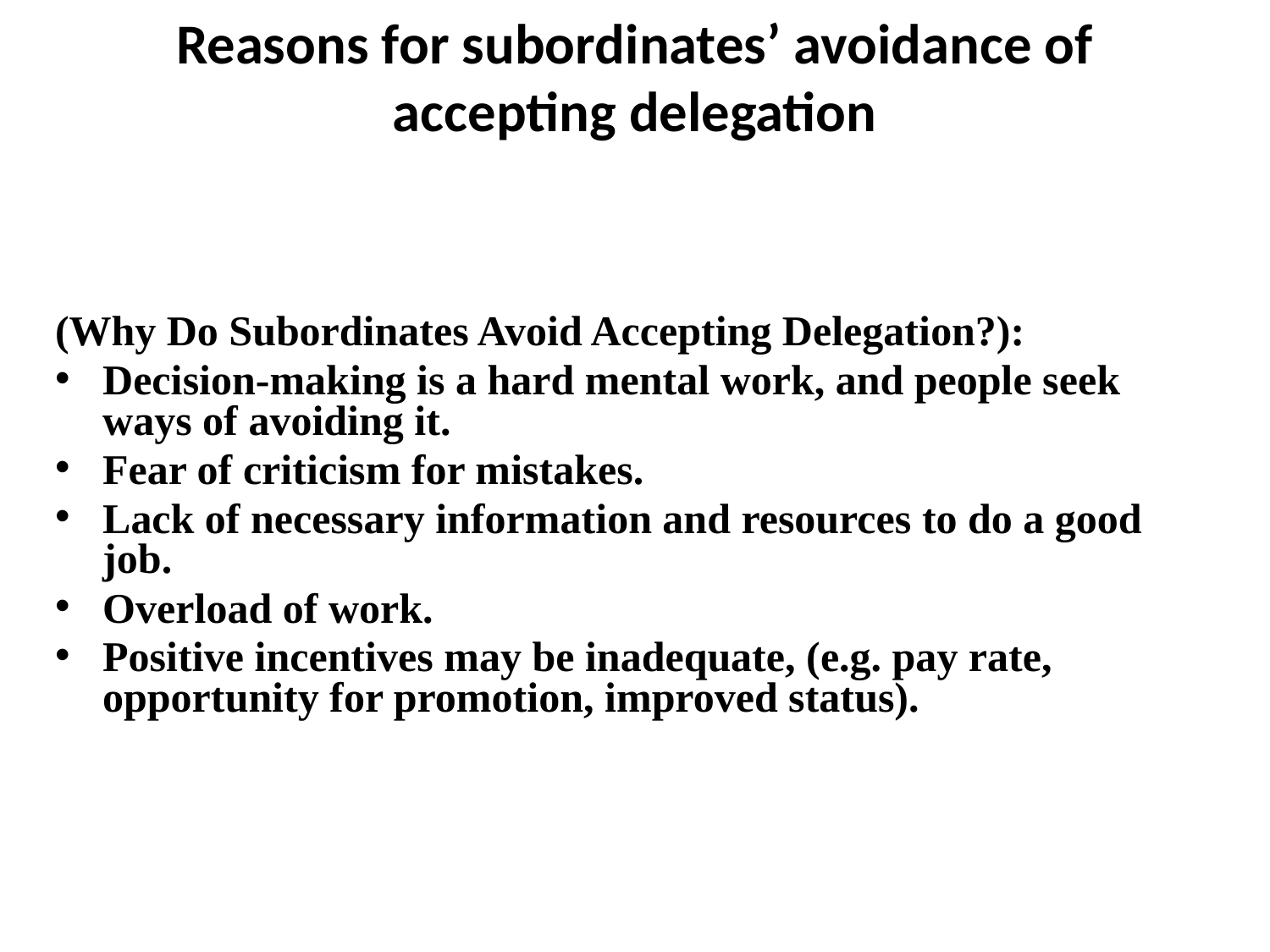

# Reasons for subordinates’ avoidance of accepting delegation
(Why Do Subordinates Avoid Accepting Delegation?):
Decision-making is a hard mental work, and people seek ways of avoiding it.
Fear of criticism for mistakes.
Lack of necessary information and resources to do a good job.
Overload of work.
Positive incentives may be inadequate, (e.g. pay rate, opportunity for promotion, improved status).